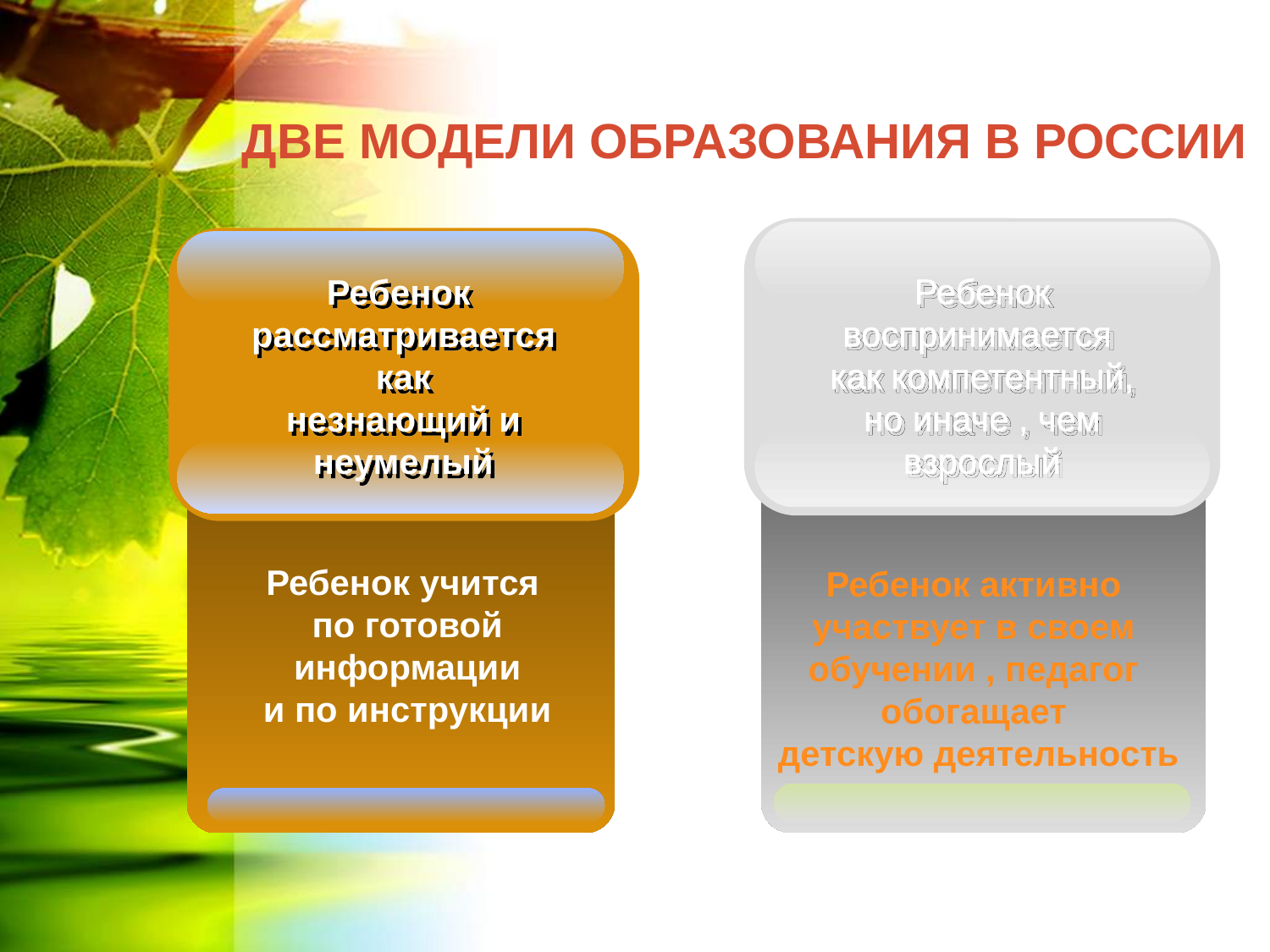

# Две модели образования в россии

Ребенок
воспринимается
как компетентный, но иначе , чем взрослый

Ребенок активно
участвует в своем
обучении , педагог
обогащает
детскую деятельность

Ребенок
рассматривается
как
незнающий и
неумелый

Ребенок учится
по готовой информации
и по инструкции